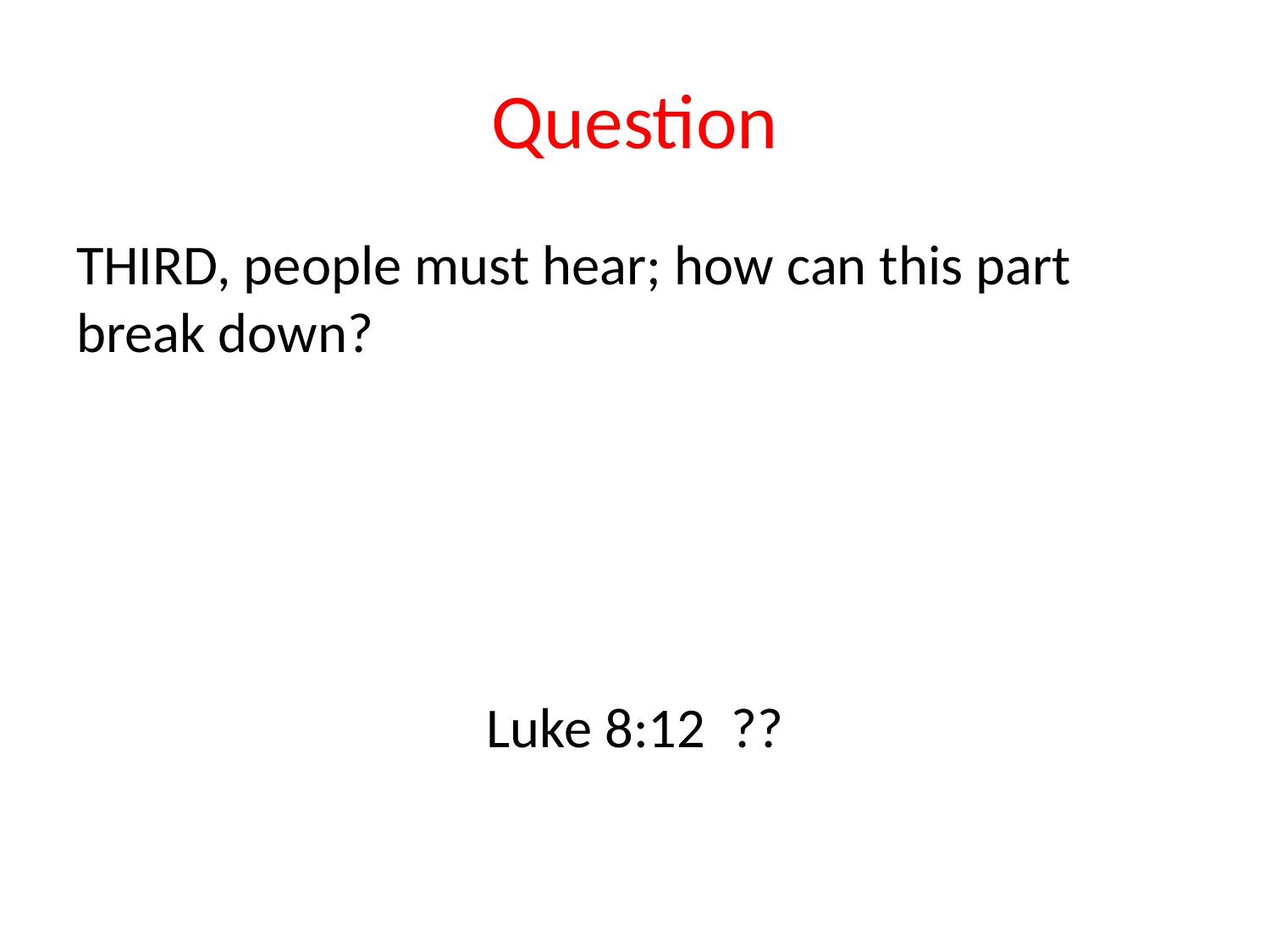

# Question
THIRD, people must hear; how can this part break down?

 Luke 8:12  ??